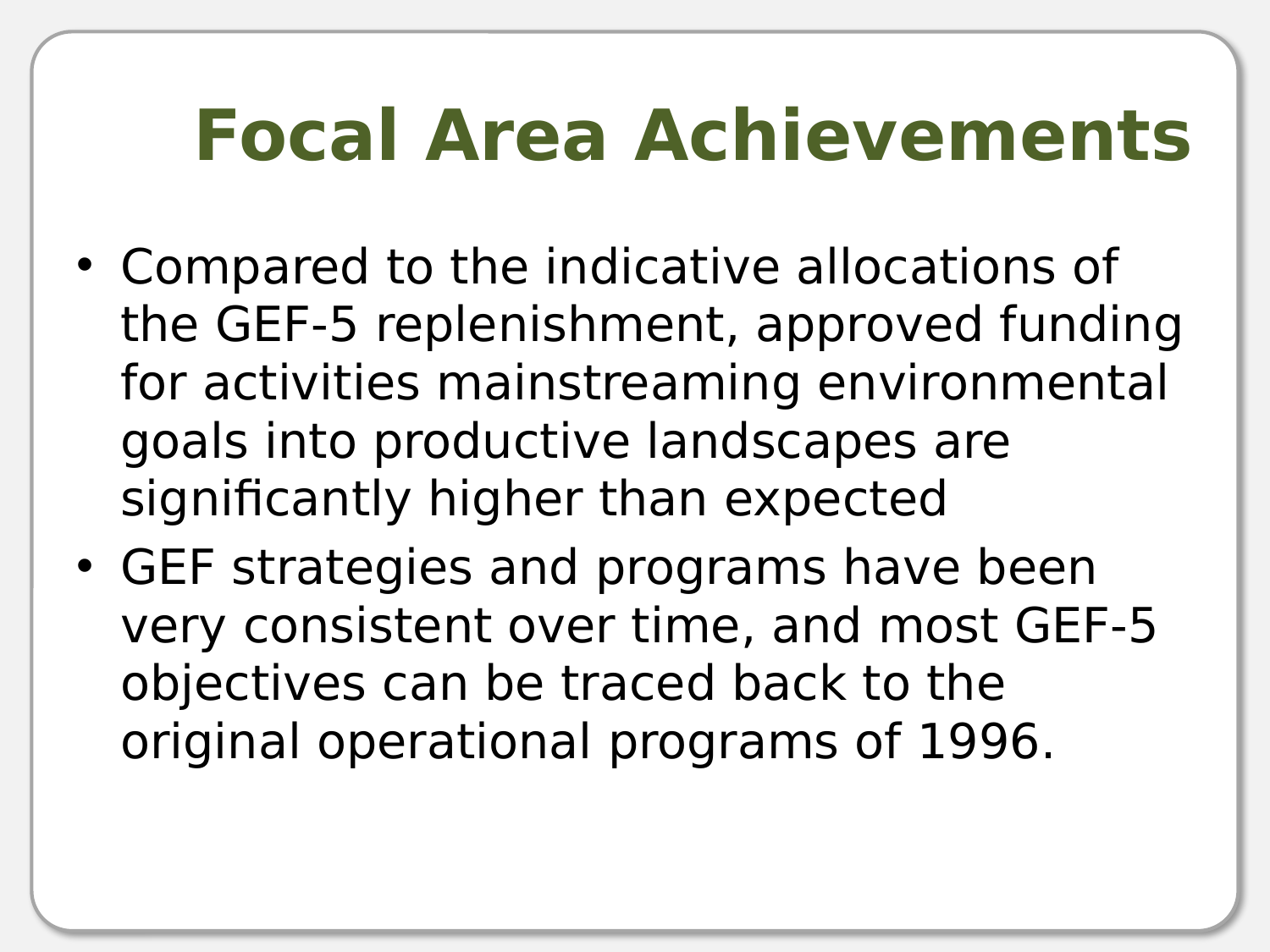

# Focal Area Achievements
Compared to the indicative allocations of the GEF-5 replenishment, approved funding for activities mainstreaming environmental goals into productive landscapes are significantly higher than expected
GEF strategies and programs have been very consistent over time, and most GEF-5 objectives can be traced back to the original operational programs of 1996.